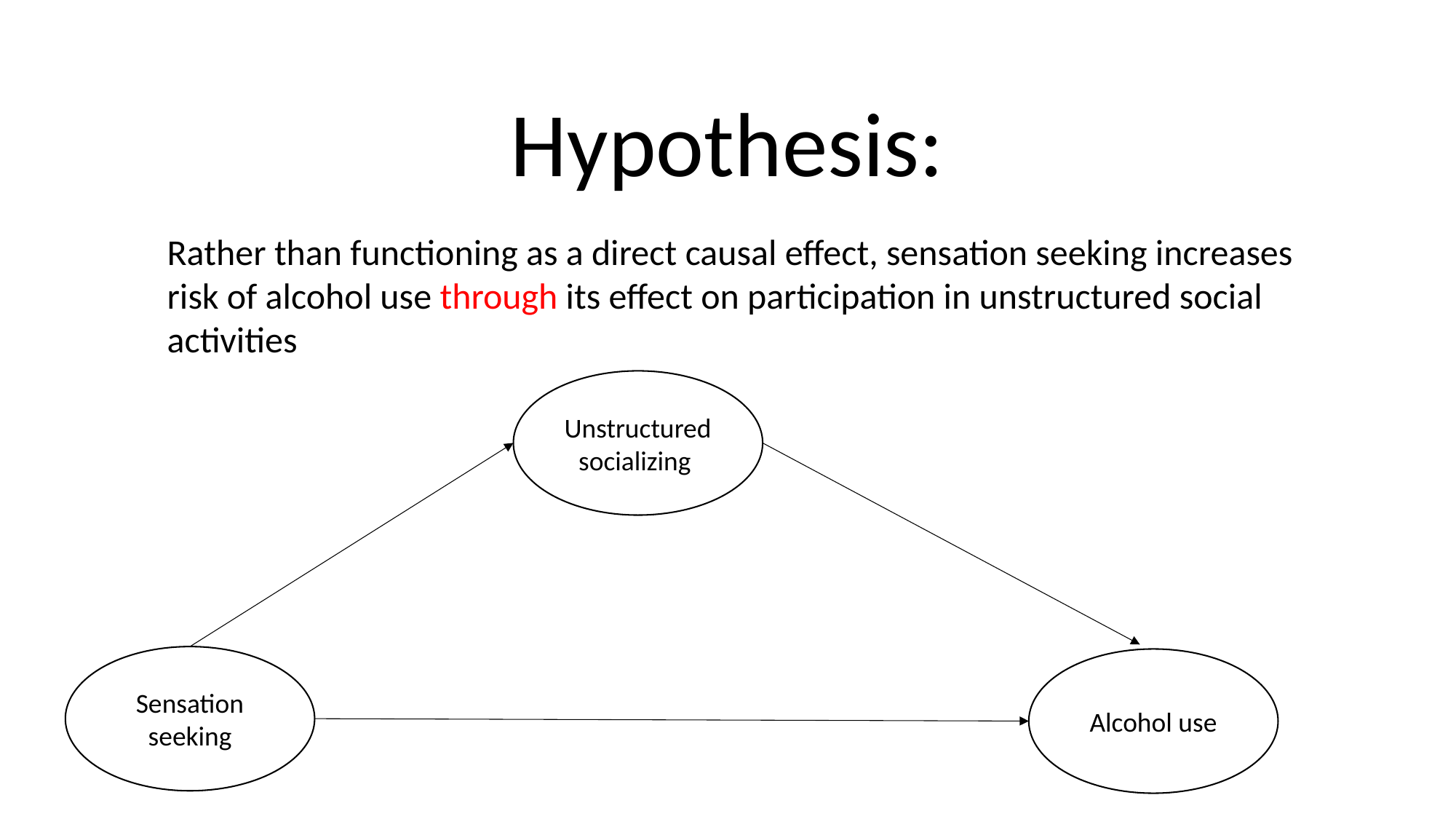

Hypothesis:
Rather than functioning as a direct causal effect, sensation seeking increases risk of alcohol use through its effect on participation in unstructured social activities
Unstructured socializing
Sensation seeking
Alcohol use